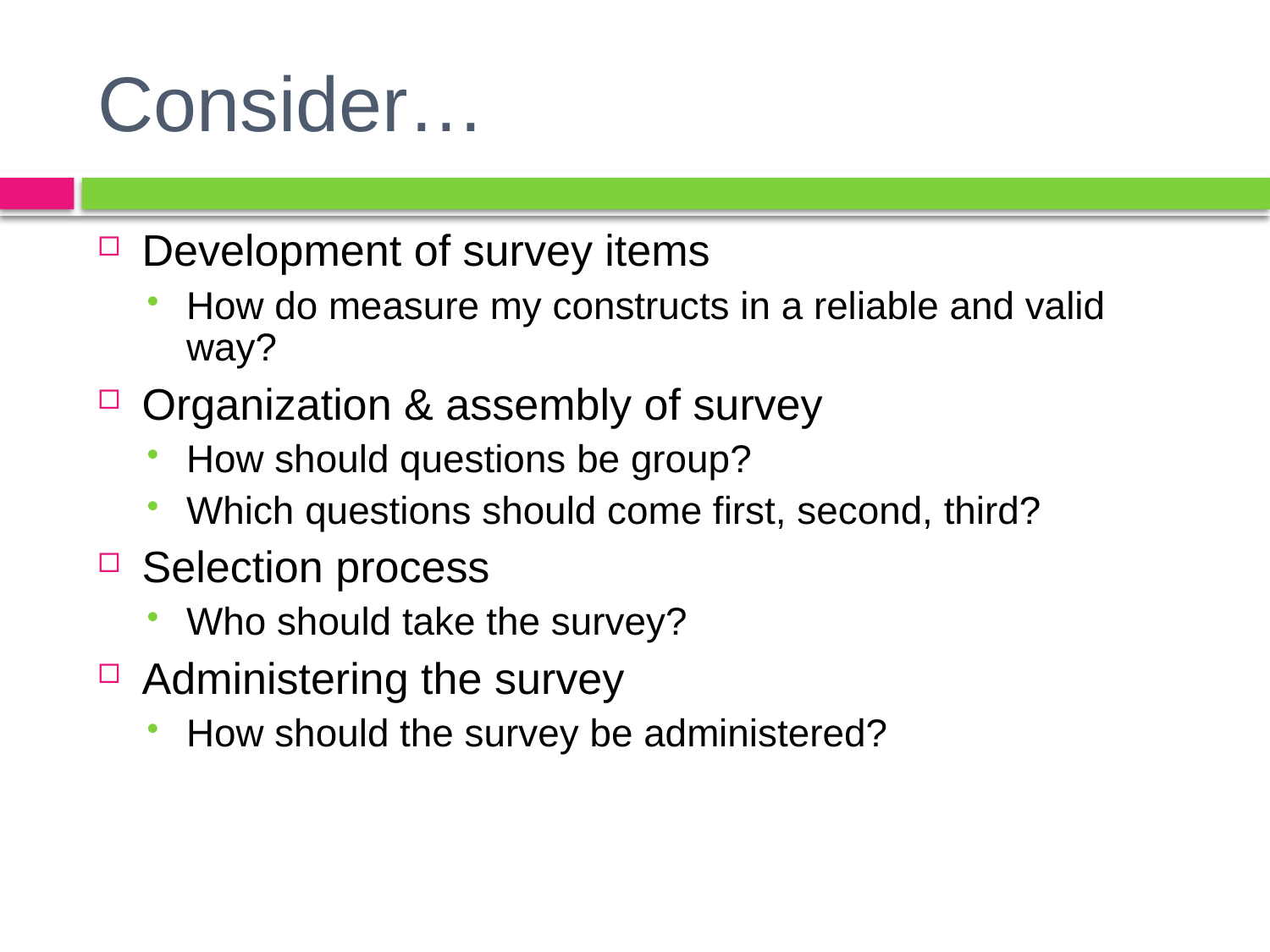

# Consider…
Development of survey items
How do measure my constructs in a reliable and valid way?
Organization & assembly of survey
How should questions be group?
Which questions should come first, second, third?
Selection process
Who should take the survey?
Administering the survey
How should the survey be administered?